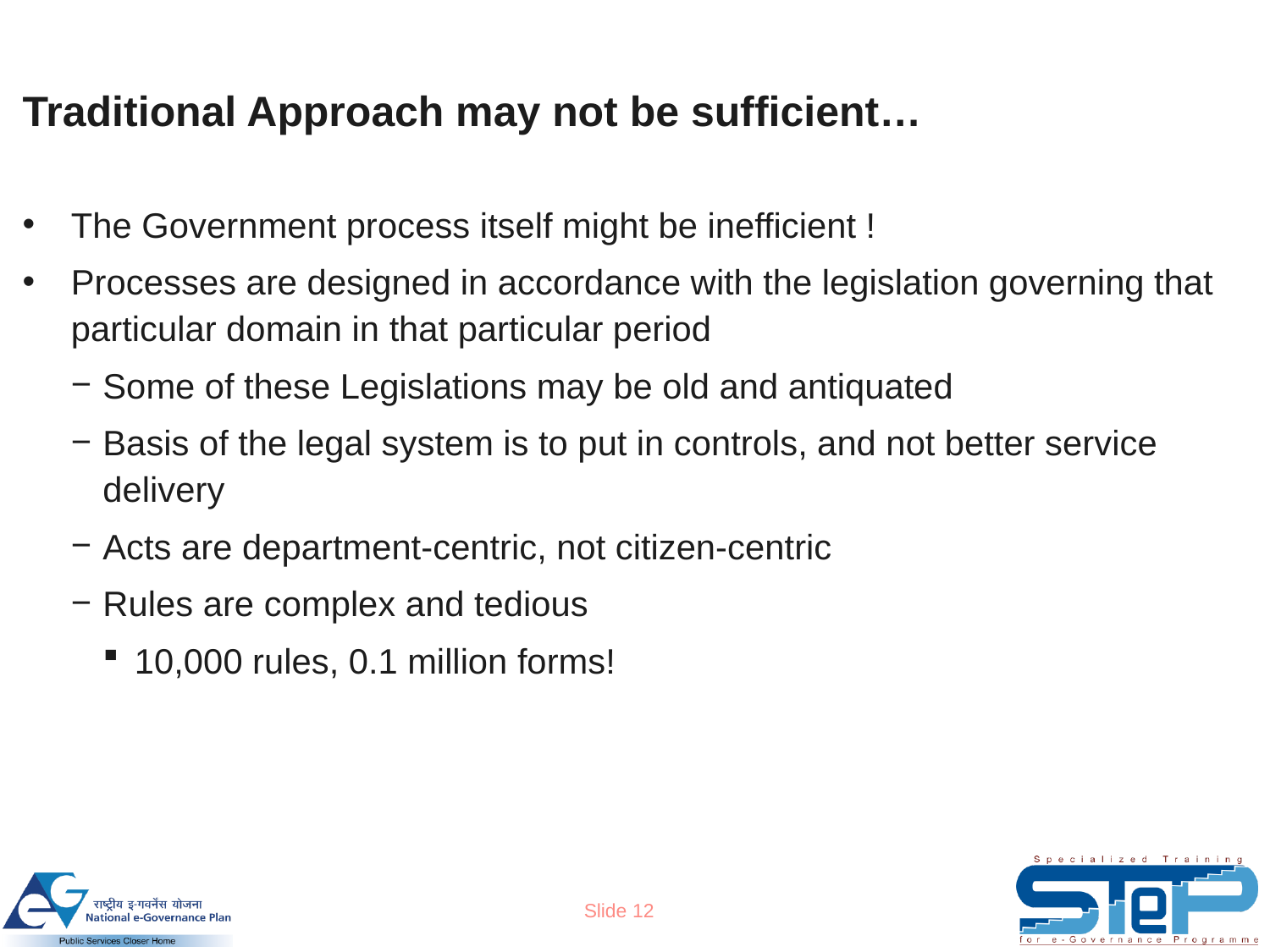

# Traditional Approach may not be sufficient…
The Government process itself might be inefficient !
Processes are designed in accordance with the legislation governing that particular domain in that particular period
Some of these Legislations may be old and antiquated
Basis of the legal system is to put in controls, and not better service delivery
Acts are department-centric, not citizen-centric
Rules are complex and tedious
10,000 rules, 0.1 million forms!